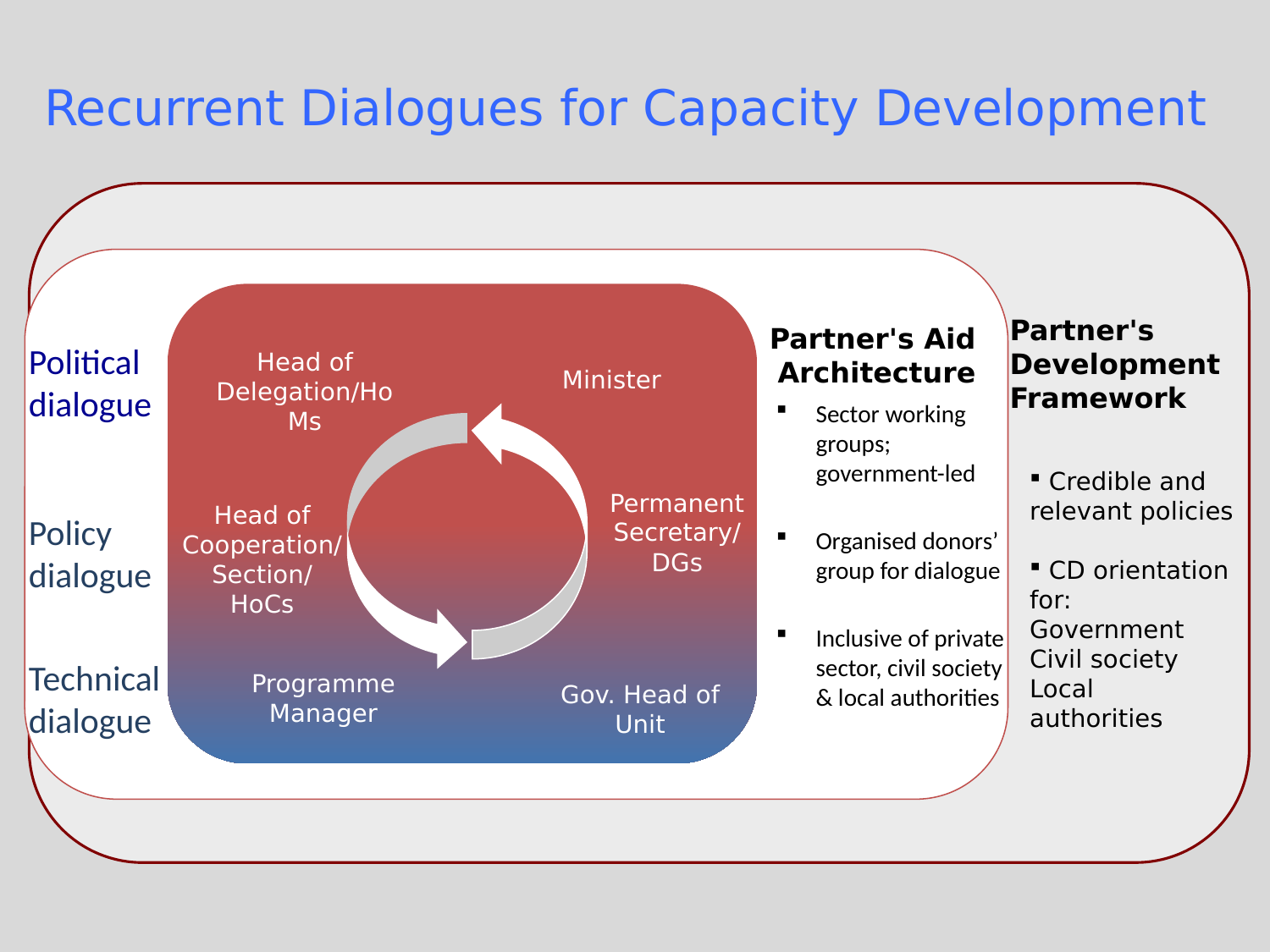

# Recurrent Dialogues for Capacity Development

Partner's Development Framework
 Credible and relevant policies

 CD orientation for:
Government
Civil society Local authorities

Partner's Aid Architecture

Sector working groups; government-led

Organised donors’ group for dialogue

Inclusive of private sector, civil society & local authorities

Minister
Head of Delegation/HoMs

Permanent Secretary/ DGs
Head of Cooperation/Section/
HoCs
Programme Manager
Gov. Head of Unit
Political dialogue
Policy dialogue
Technical
dialogue